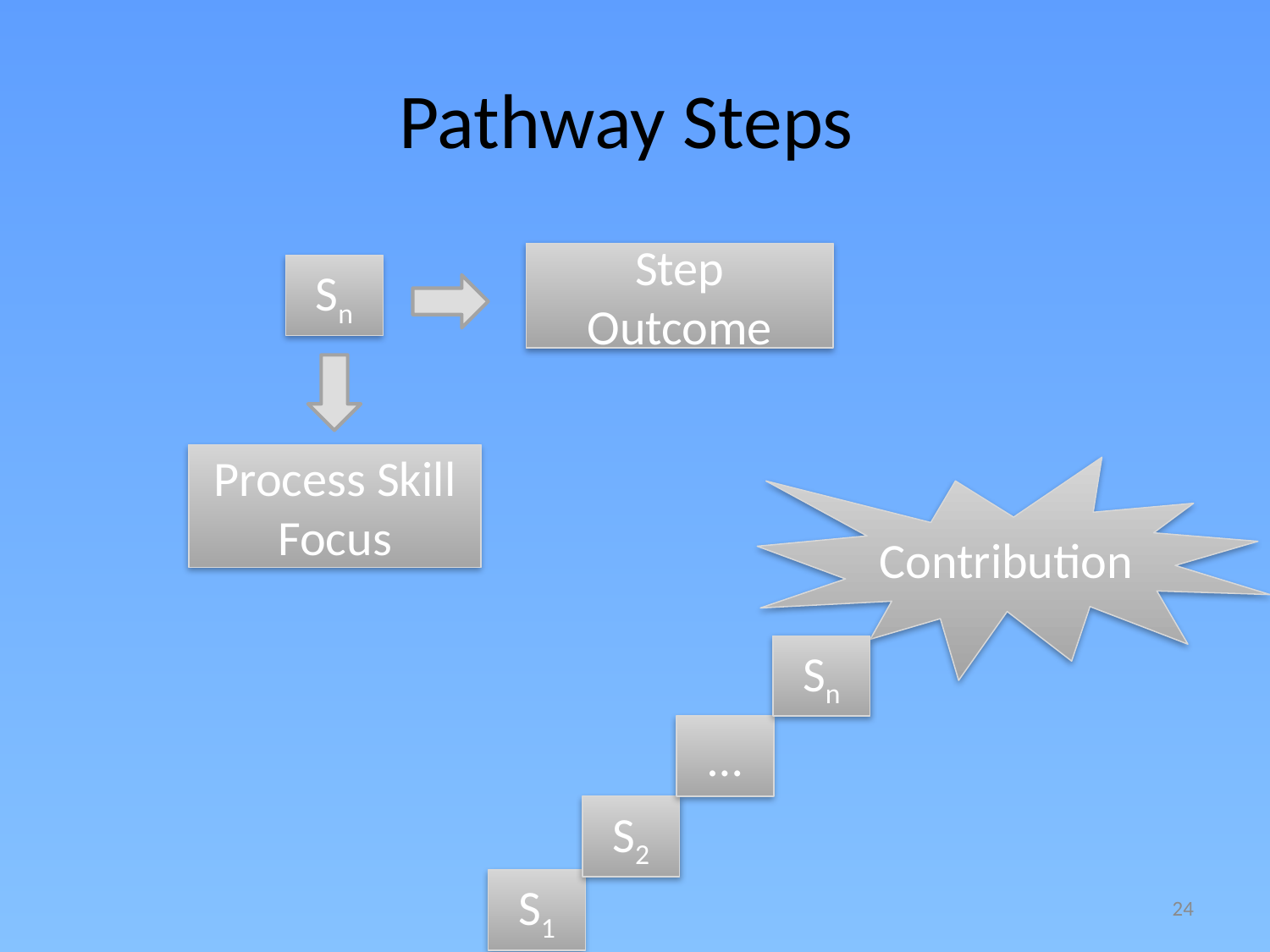

# Pathway Steps
Step Outcome
Sn

Process Skill Focus
Contribution
Sn
…
S2
S1
24